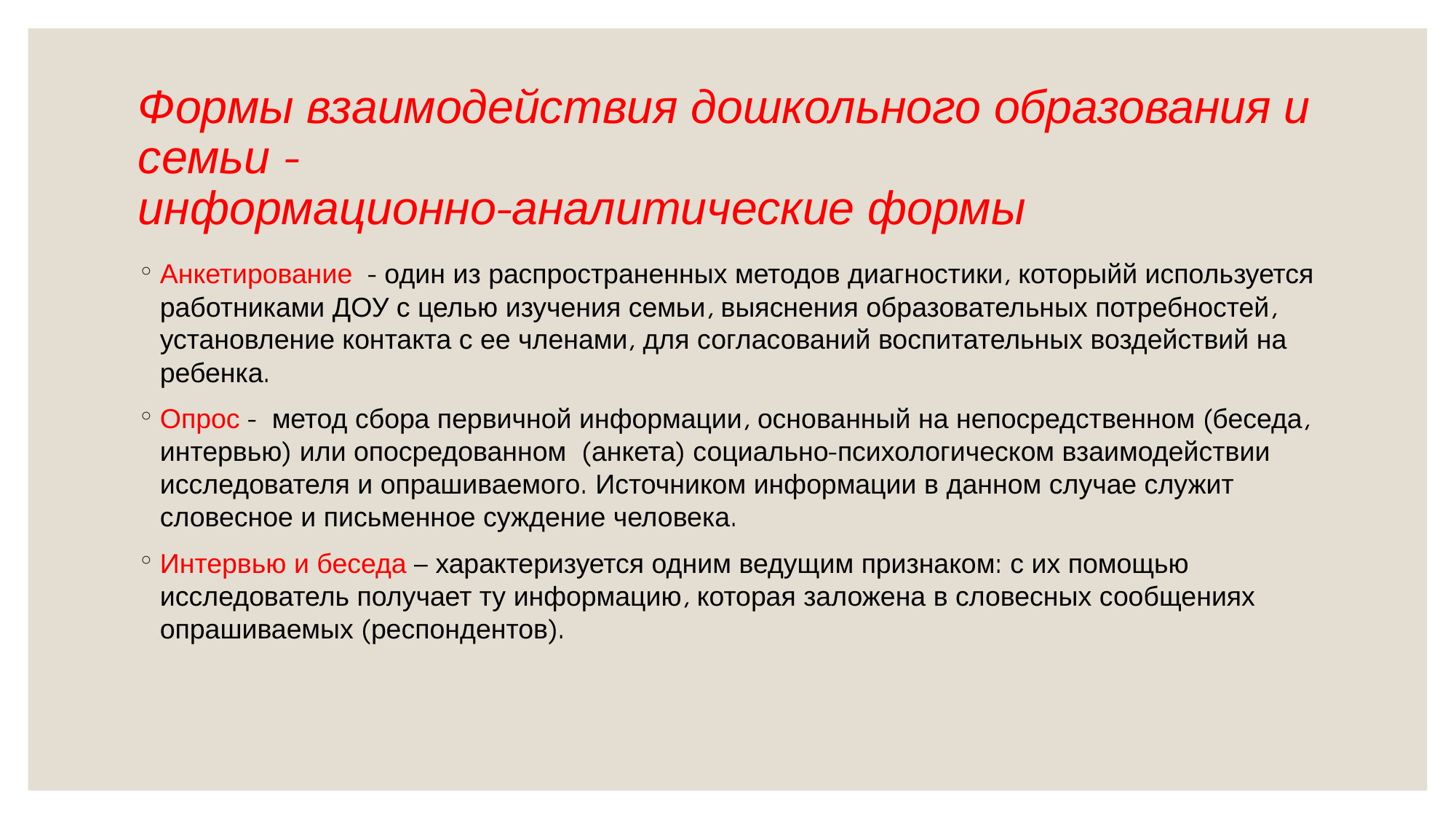

# Формы взаимодействия дошкольного образования и семьи - информационно-аналитические формы
Анкетирование  - один из распространенных методов диагностики, которыйй используется работниками ДОУ с целью изучения семьи, выяснения образовательных потребностей, установление контакта с ее членами, для согласований воспитательных воздействий на ребенка.
Опрос -  метод сбора первичной информации, основанный на непосредственном (беседа, интервью) или опосредованном  (анкета) социально-психологическом взаимодействии исследователя и опрашиваемого. Источником информации в данном случае служит словесное и письменное суждение человека.
Интервью и беседа – характеризуется одним ведущим признаком: с их помощью исследователь получает ту информацию, которая заложена в словесных сообщениях опрашиваемых (респондентов).